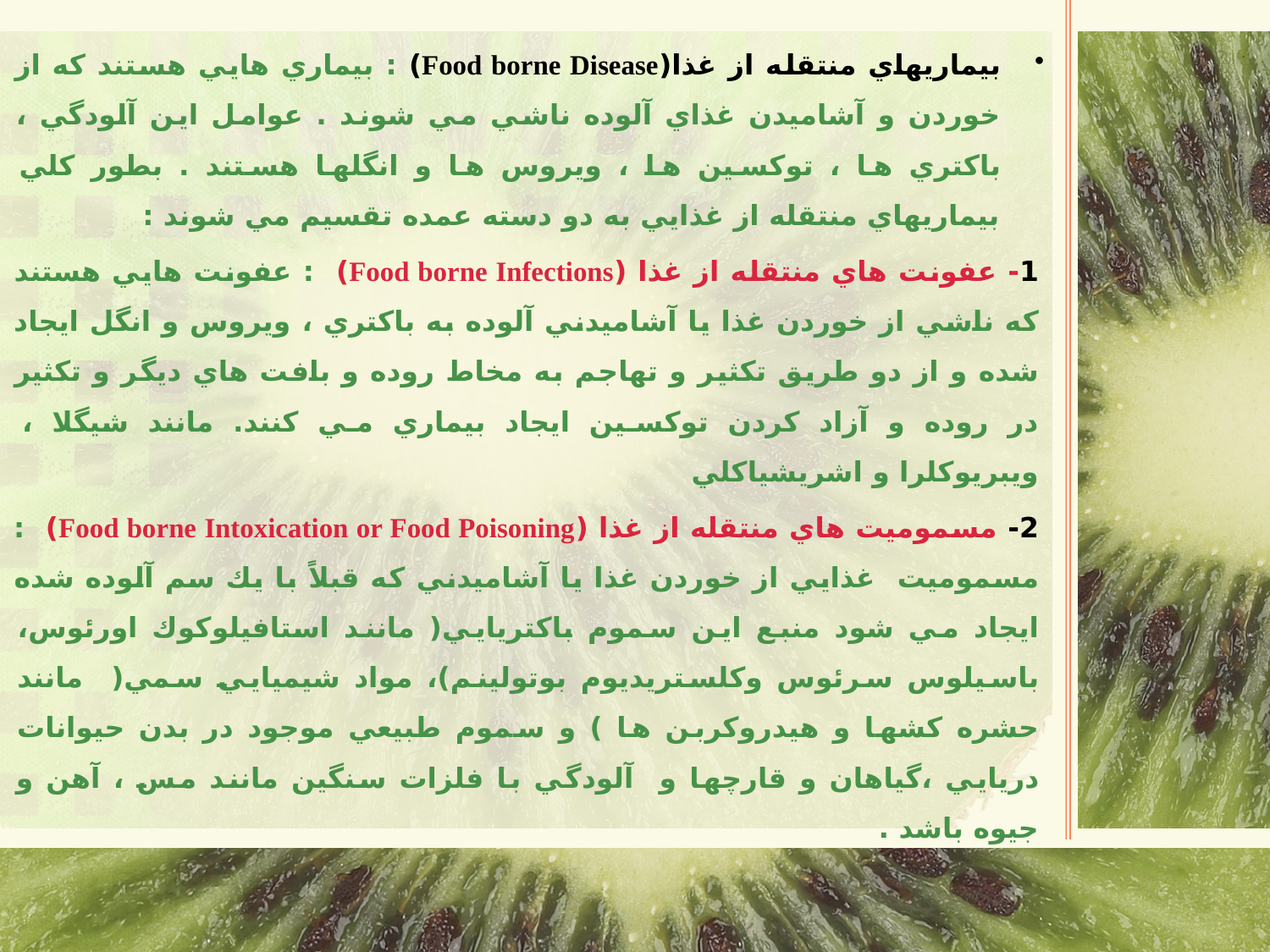

بيماريهاي منتقله از غذا(Food borne Disease) : بيماري هايي هستند كه از خوردن و آشاميدن غذاي آلوده ناشي مي شوند . عوامل اين آلودگي ، باكتري ها ،‌ توكسين ها ،‌ ويروس ها و انگلها هستند . بطور كلي بيماريهاي منتقله از غذايي به دو دسته عمده تقسيم مي شوند :
1- عفونت هاي منتقله از غذا (Food borne Infections)  : عفونت هايي هستند كه ناشي از خوردن غذا يا آشاميدني آلوده به باكتري ،‌ ويروس و انگل ايجاد شده و از دو طريق تكثير و تهاجم به مخاط روده و بافت هاي ديگر و تكثير در روده و آزاد كردن توكسين ايجاد بيماري مي كنند. مانند شيگلا ، ويبريوكلرا و اشريشياكلي
2- مسموميت هاي منتقله از غذا (Food borne Intoxication or Food Poisoning)  : مسموميت  غذايي از خوردن غذا يا آشاميدني كه قبلاً با يك سم آلوده شده ايجاد مي شود منبع اين سموم باكتريايي( مانند استافيلوكوك اورئوس، باسيلوس سرئوس وكلستريديوم بوتولينم)، مواد شيميايي سمي(  مانند حشره كشها و هيدروكربن ها ) و سموم طبيعي موجود در بدن حيوانات دريايي ،گياهان و قارچها و  آلودگي با فلزات سنگين مانند مس ،‌ آهن و جيوه باشد .